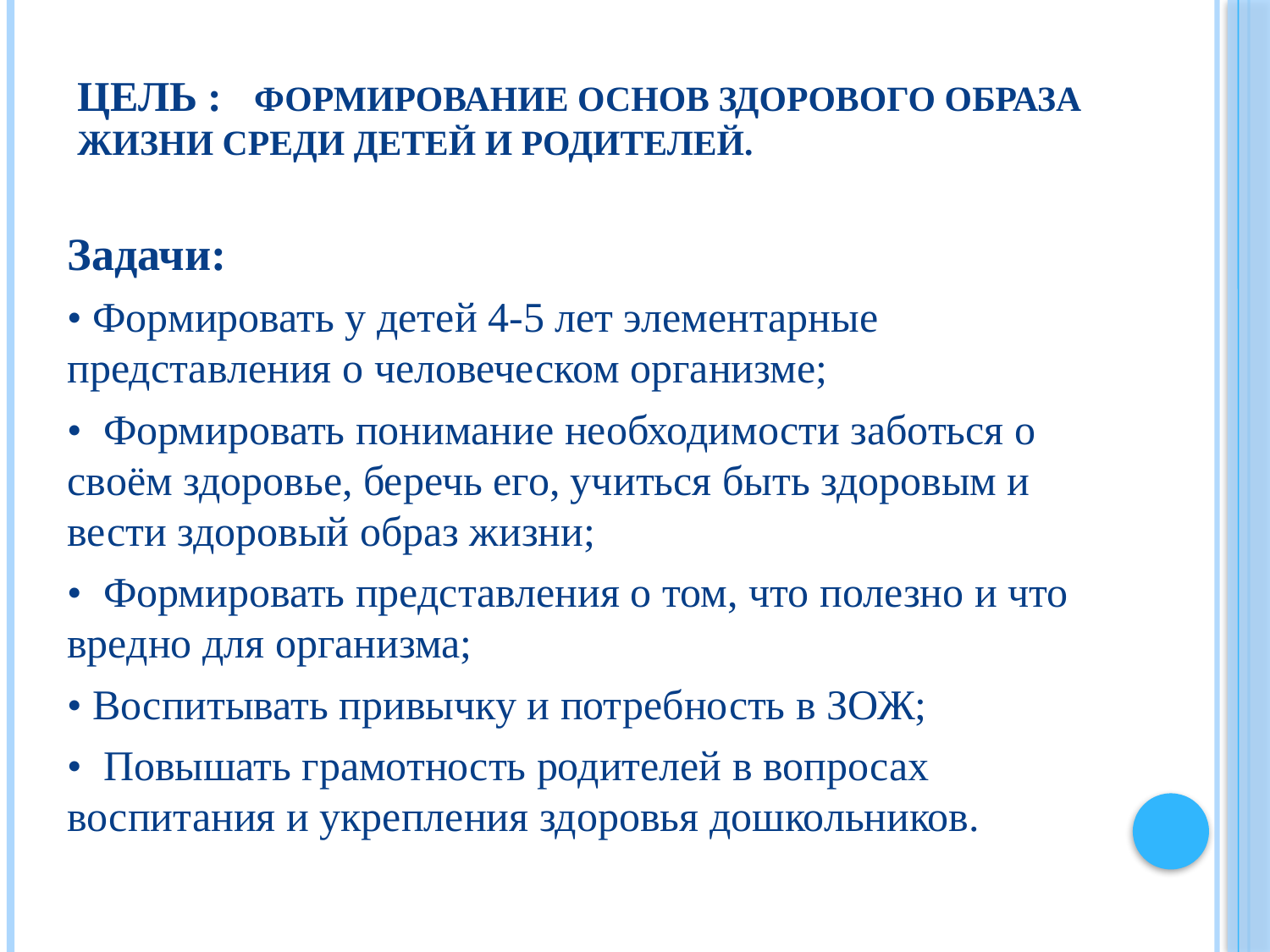

# Цель :   формирование основ здорового образа жизни среди детей и родителей.
Задачи:
• Формировать у детей 4-5 лет элементарные представления о человеческом организме;
•  Формировать понимание необходимости заботься о своём здоровье, беречь его, учиться быть здоровым и вести здоровый образ жизни;
•  Формировать представления о том, что полезно и что вредно для организма;
• Воспитывать привычку и потребность в ЗОЖ;
•  Повышать грамотность родителей в вопросах воспитания и укрепления здоровья дошкольников.